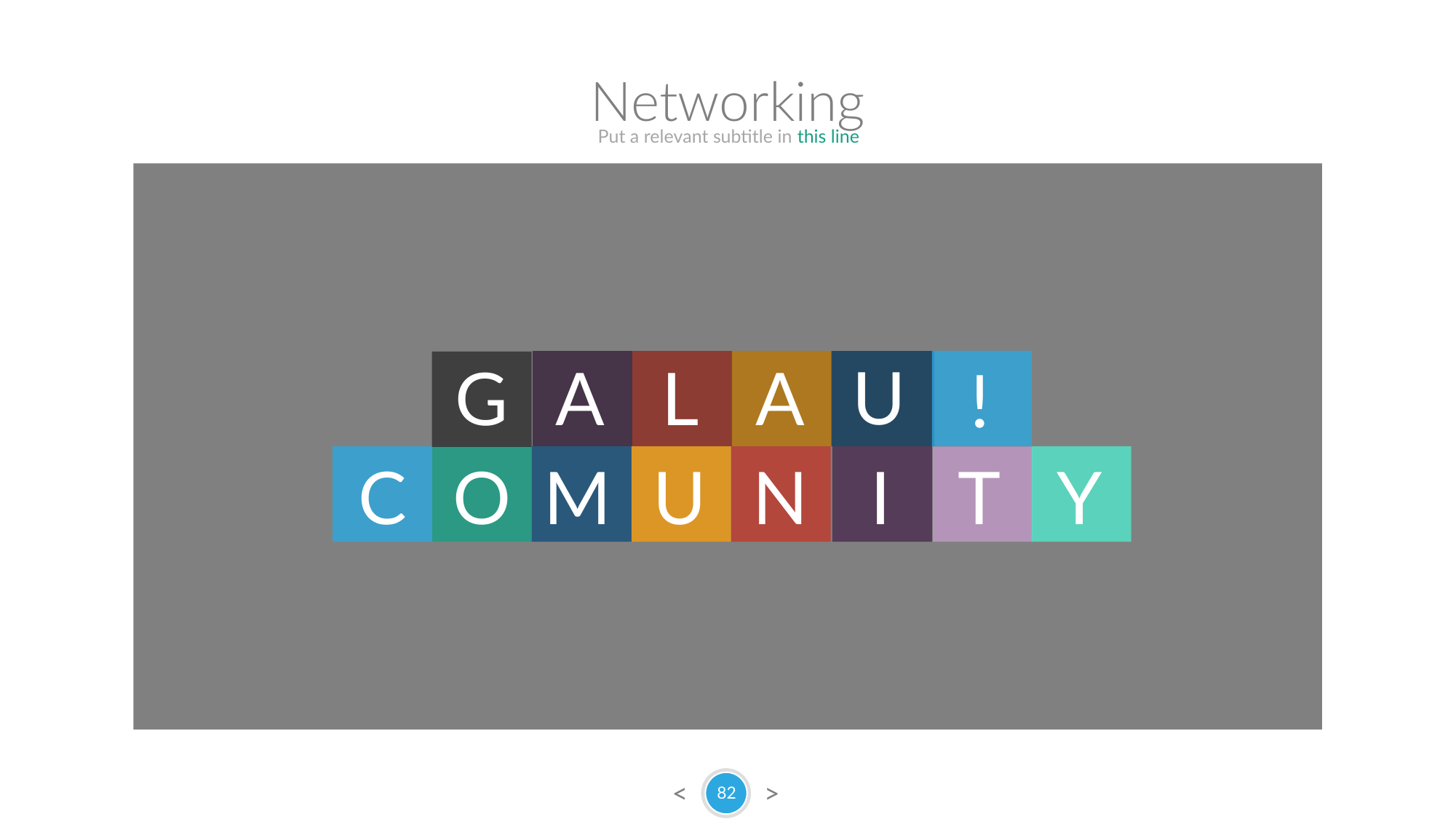

Networking
Put a relevant subtitle in this line

U
A
L
A
G
!

T
Y
I
N
M
U
O
C
82